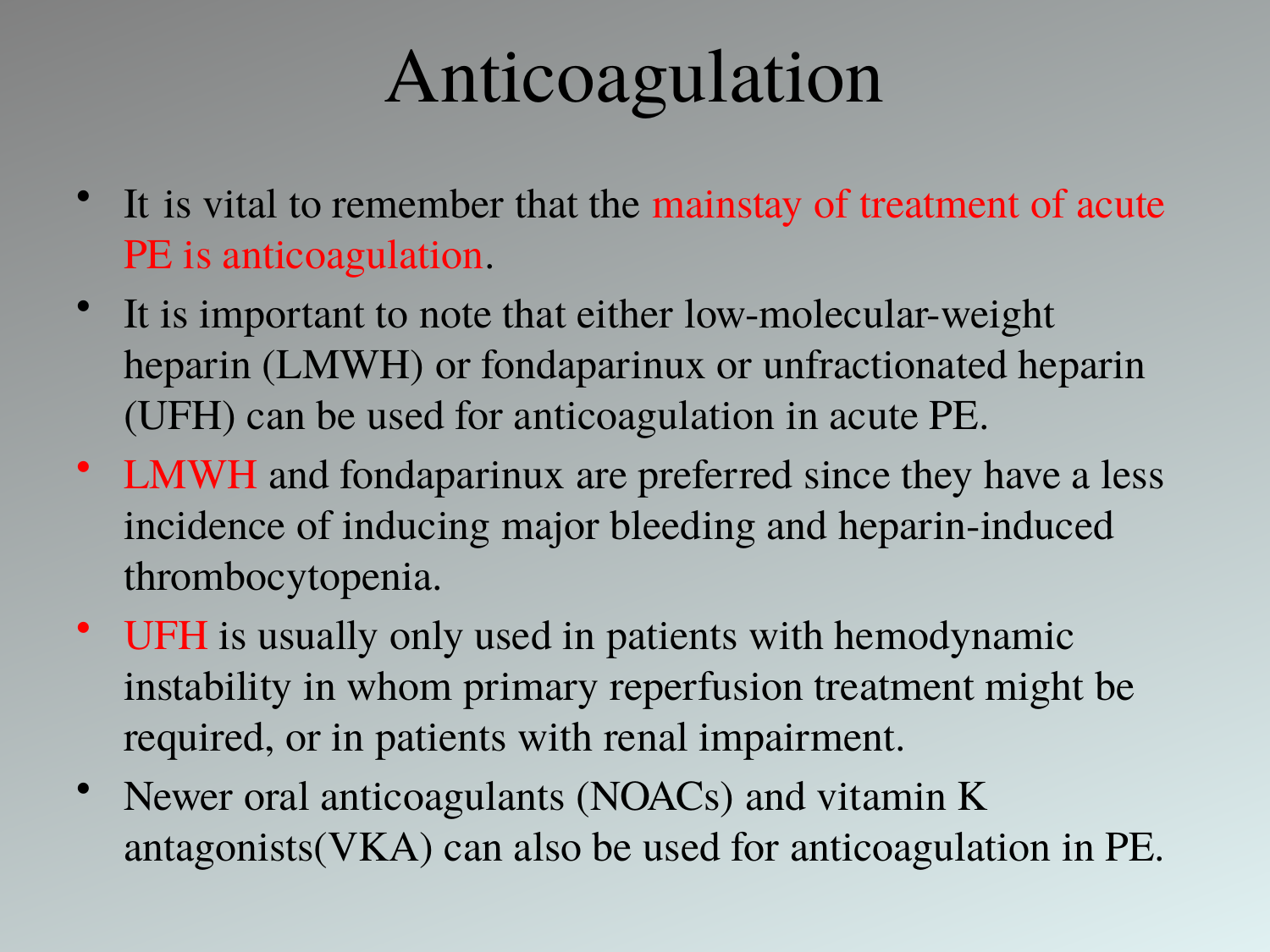

# Anticoagulation
It is vital to remember that the mainstay of treatment of acute PE is anticoagulation.
It is important to note that either low-molecular-weight heparin (LMWH) or fondaparinux or unfractionated heparin (UFH) can be used for anticoagulation in acute PE.
LMWH and fondaparinux are preferred since they have a less incidence of inducing major bleeding and heparin-induced thrombocytopenia.
UFH is usually only used in patients with hemodynamic instability in whom primary reperfusion treatment might be required, or in patients with renal impairment.
Newer oral anticoagulants (NOACs) and vitamin K antagonists(VKA) can also be used for anticoagulation in PE.